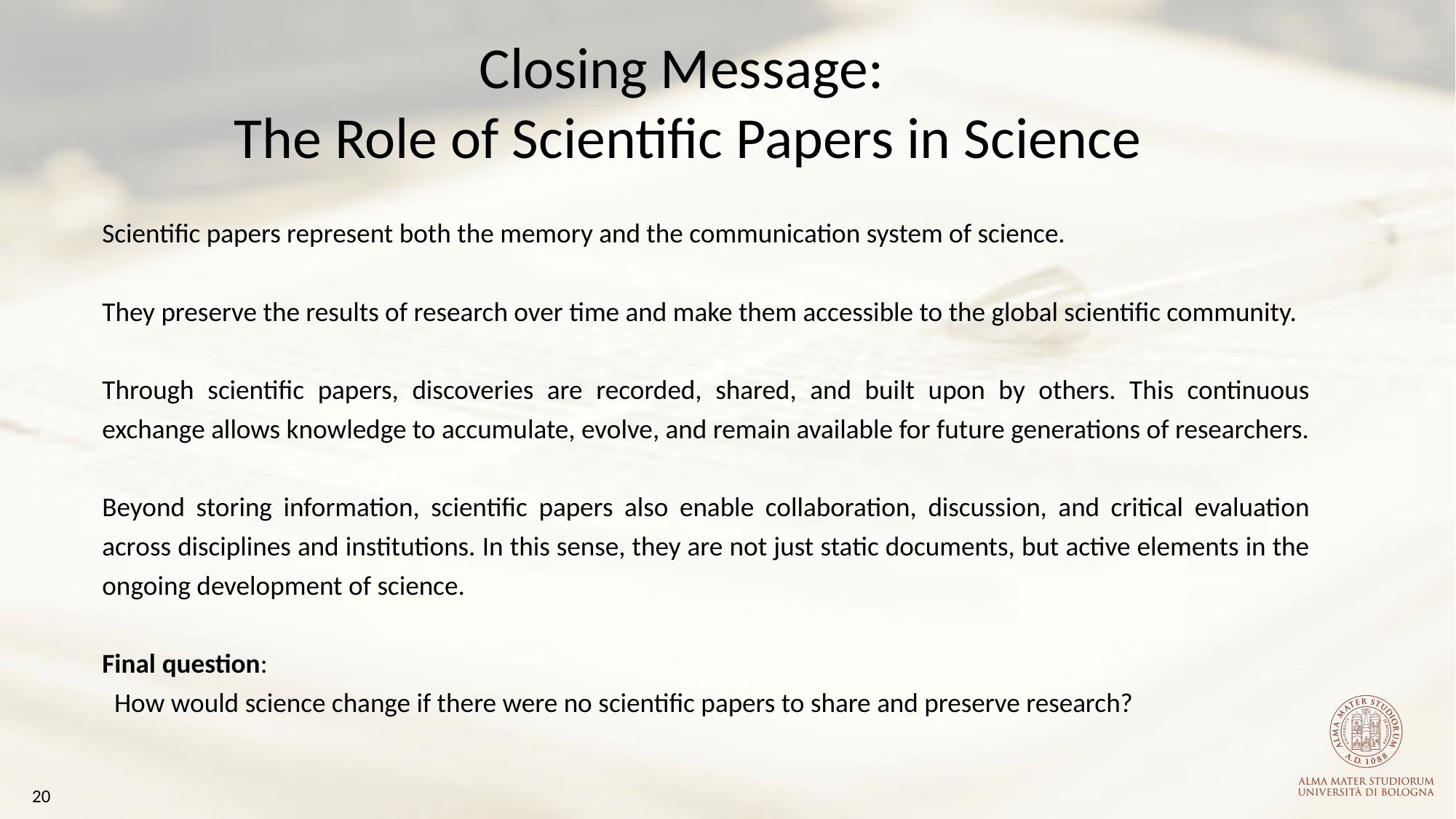

Closing Message:
The Role of Scientific Papers in Science
Scientific papers represent both the memory and the communication system of science.

They preserve the results of research over time and make them accessible to the global scientific community.

Through scientific papers, discoveries are recorded, shared, and built upon by others. This continuous exchange allows knowledge to accumulate, evolve, and remain available for future generations of researchers.

Beyond storing information, scientific papers also enable collaboration, discussion, and critical evaluation across disciplines and institutions. In this sense, they are not just static documents, but active elements in the ongoing development of science.

Final question:
How would science change if there were no scientific papers to share and preserve research?